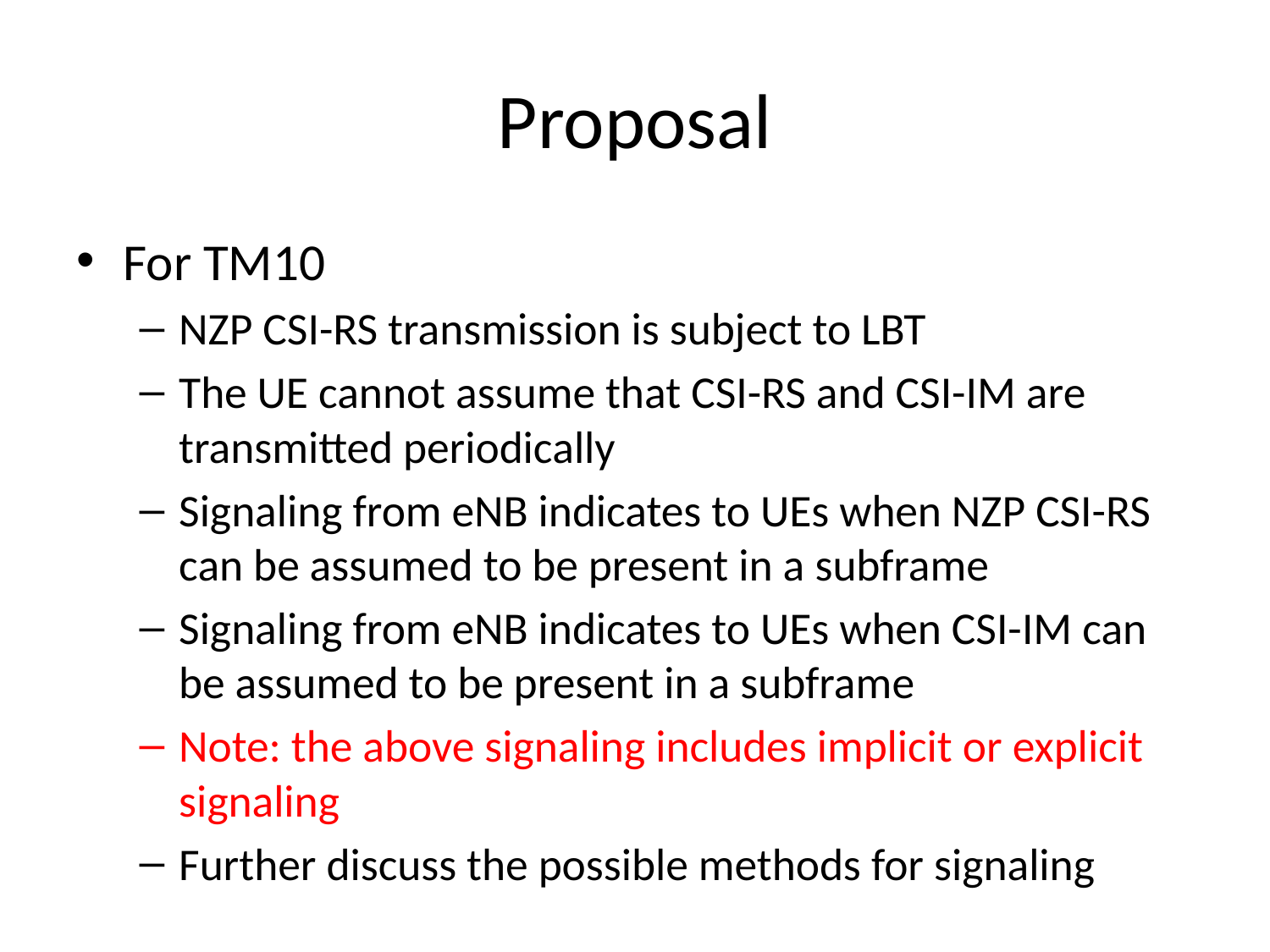

# Proposal
For TM10
NZP CSI-RS transmission is subject to LBT
The UE cannot assume that CSI-RS and CSI-IM are transmitted periodically
Signaling from eNB indicates to UEs when NZP CSI-RS can be assumed to be present in a subframe
Signaling from eNB indicates to UEs when CSI-IM can be assumed to be present in a subframe
Note: the above signaling includes implicit or explicit signaling
Further discuss the possible methods for signaling